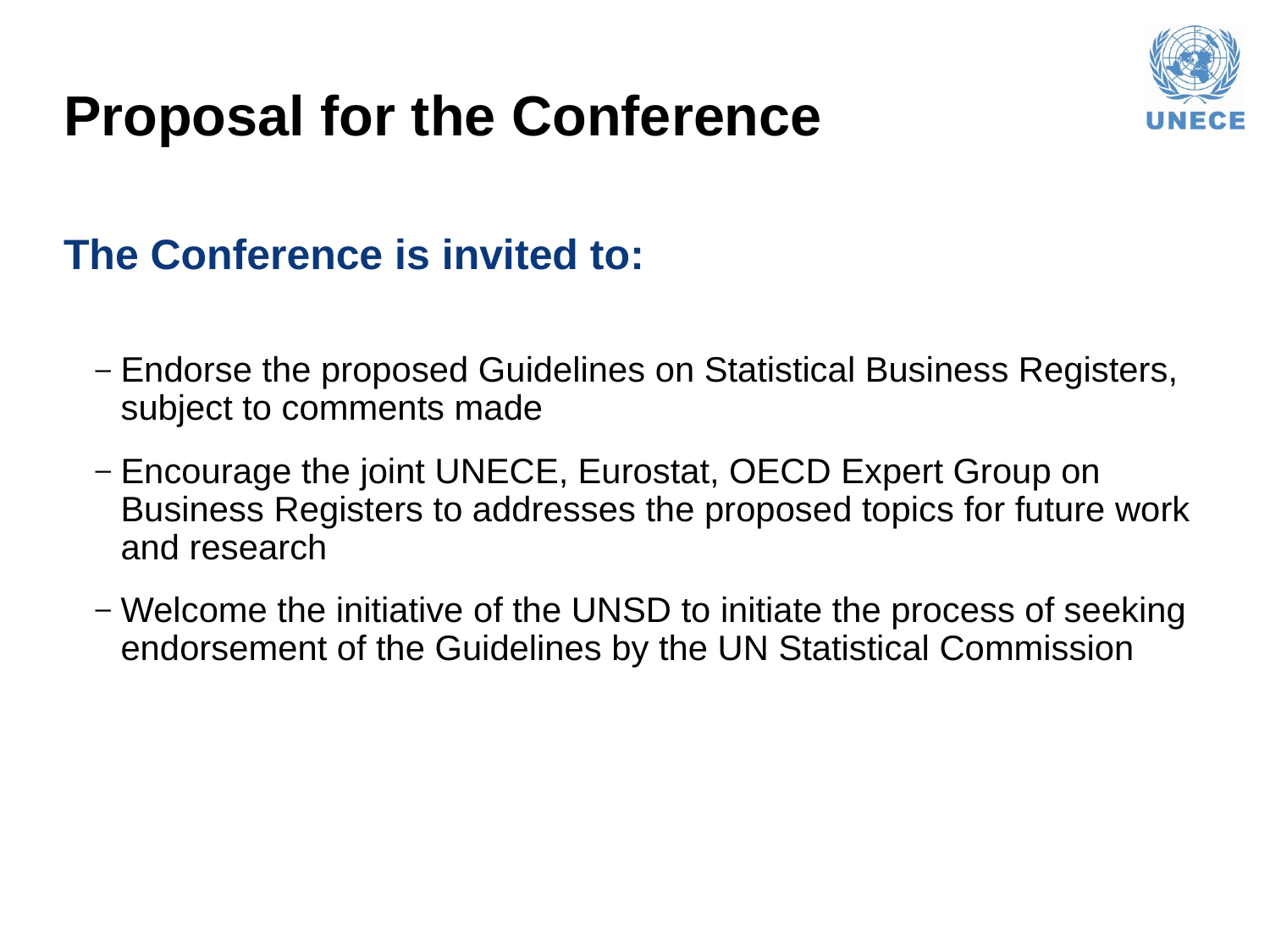

# Proposal for the Conference
The Conference is invited to:

Endorse the proposed Guidelines on Statistical Business Registers, subject to comments made
Encourage the joint UNECE, Eurostat, OECD Expert Group on Business Registers to addresses the proposed topics for future work and research
Welcome the initiative of the UNSD to initiate the process of seeking endorsement of the Guidelines by the UN Statistical Commission